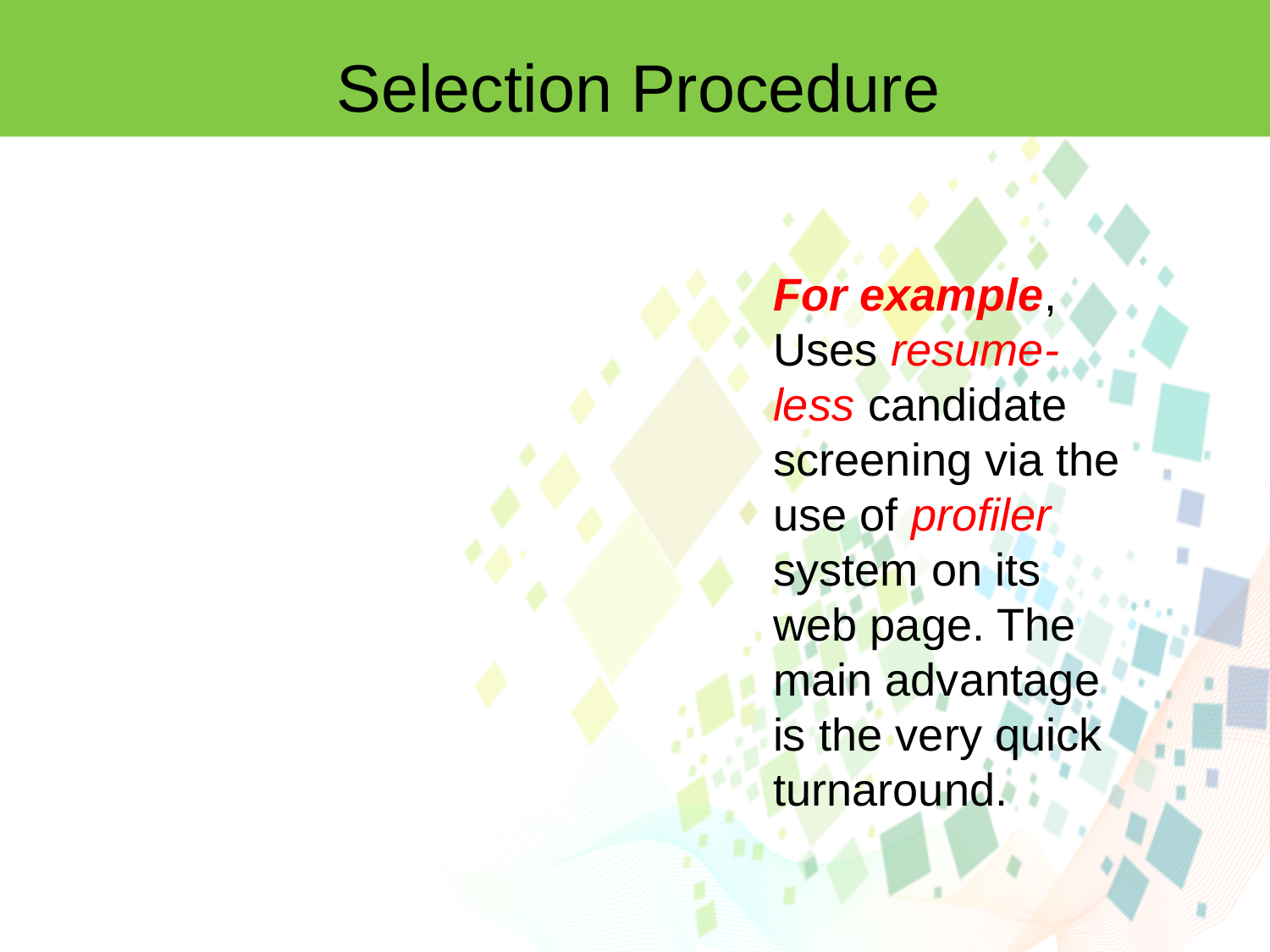

Selection Procedure
For example, Uses resume- less candidate screening via the use of profiler system on its web page. The main advantage is the very quick turnaround.